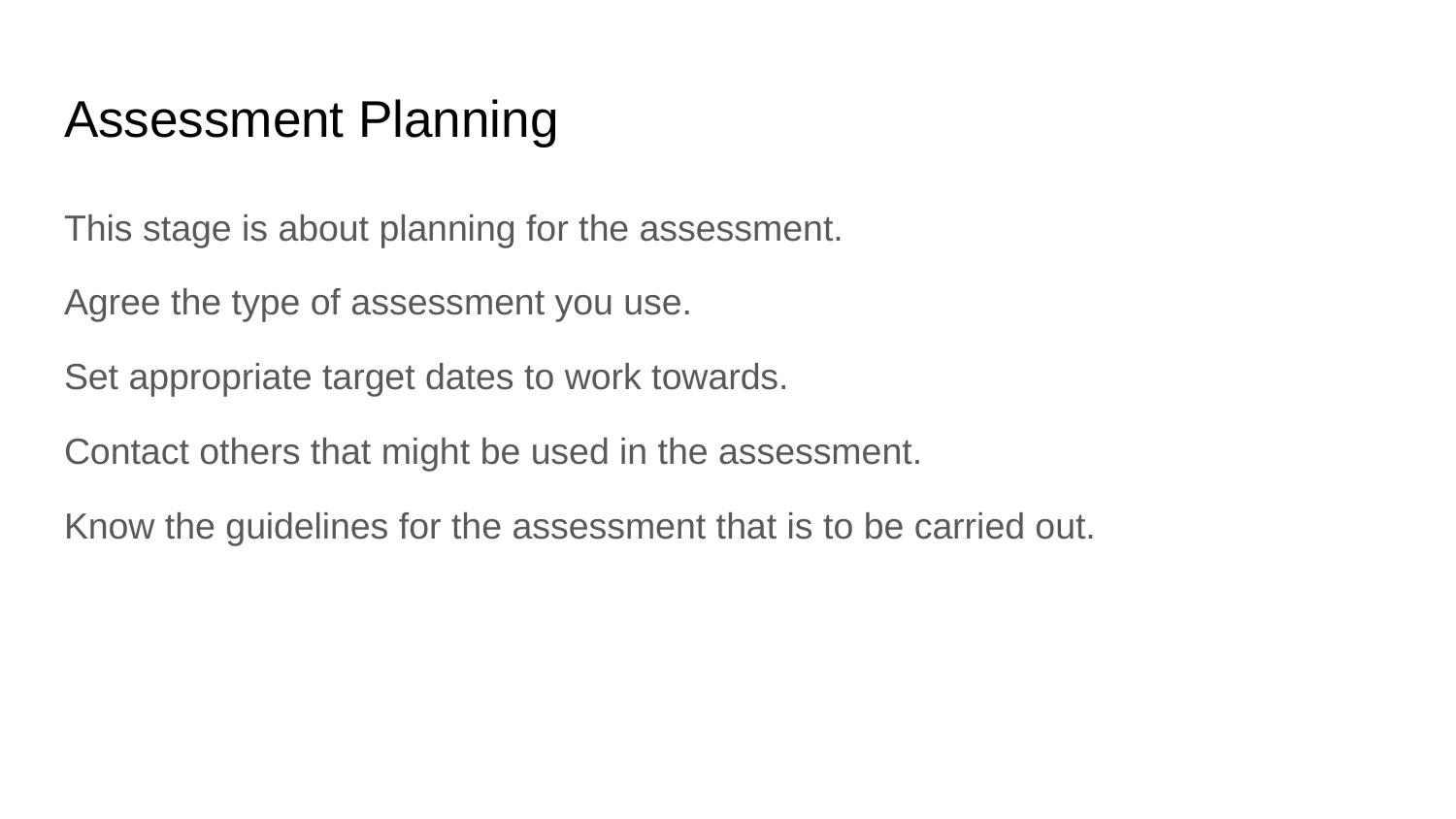

# Assessment Planning
This stage is about planning for the assessment.
Agree the type of assessment you use.
Set appropriate target dates to work towards.
Contact others that might be used in the assessment.
Know the guidelines for the assessment that is to be carried out.